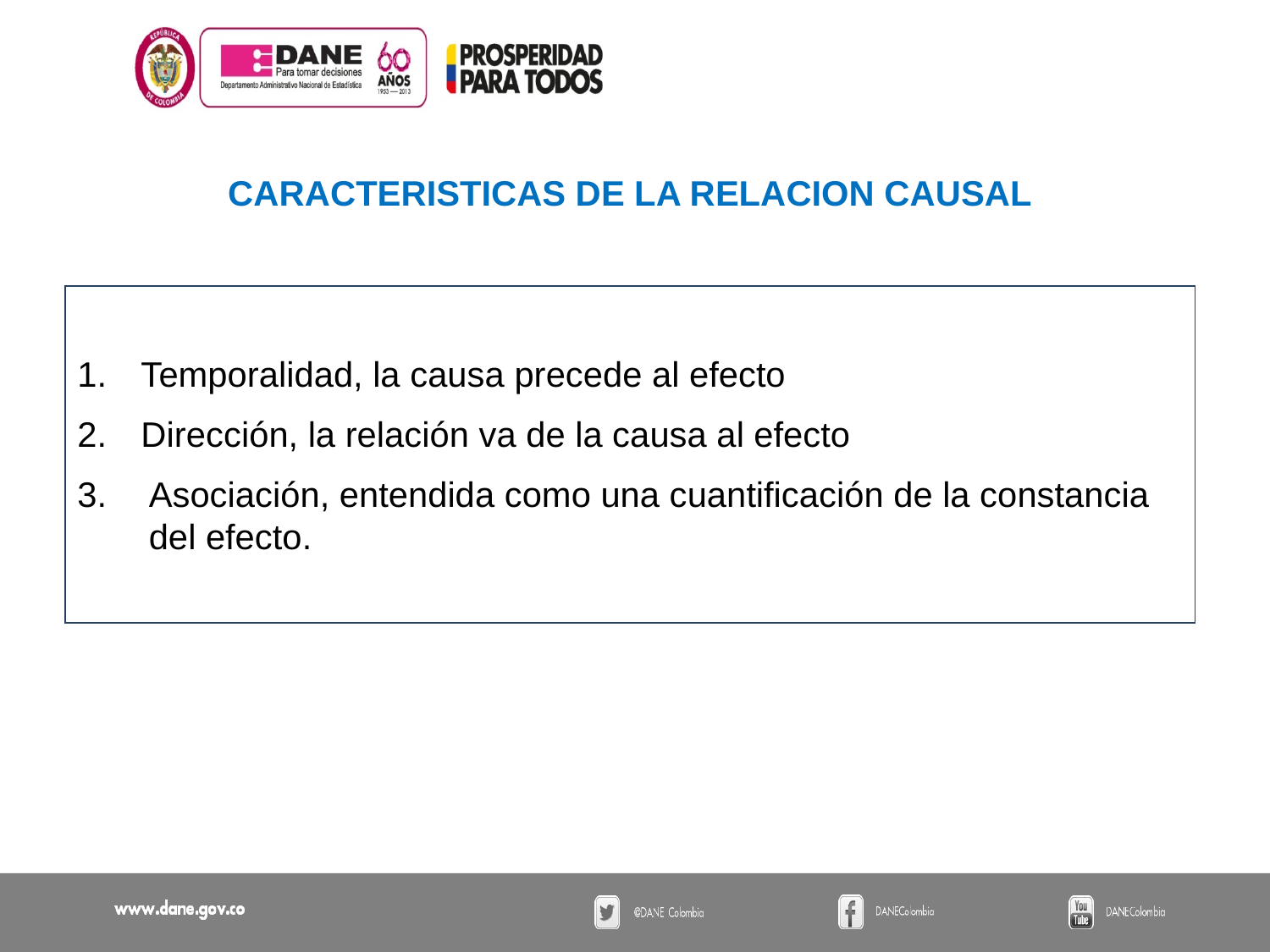

CARACTERISTICAS DE LA RELACION CAUSAL

Temporalidad, la causa precede al efecto
Dirección, la relación va de la causa al efecto
Asociación, entendida como una cuantificación de la constancia del efecto.